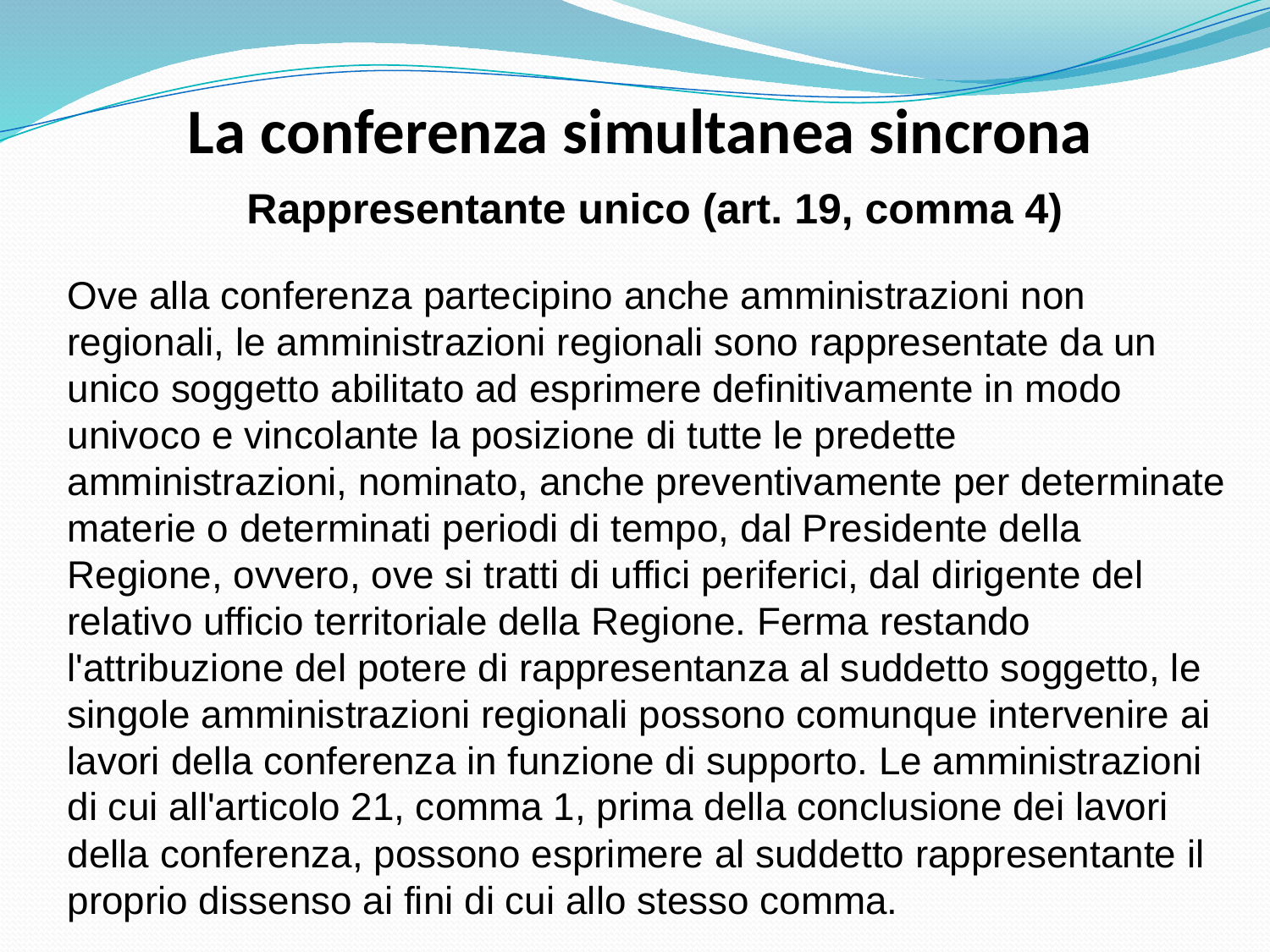

# La conferenza simultanea sincrona
Rappresentante unico (art. 19, comma 4)

Ove alla conferenza partecipino anche amministrazioni non regionali, le amministrazioni regionali sono rappresentate da un unico soggetto abilitato ad esprimere definitivamente in modo univoco e vincolante la posizione di tutte le predette amministrazioni, nominato, anche preventivamente per determinate materie o determinati periodi di tempo, dal Presidente della Regione, ovvero, ove si tratti di uffici periferici, dal dirigente del relativo ufficio territoriale della Regione. Ferma restando l'attribuzione del potere di rappresentanza al suddetto soggetto, le singole amministrazioni regionali possono comunque intervenire ai lavori della conferenza in funzione di supporto. Le amministrazioni di cui all'articolo 21, comma 1, prima della conclusione dei lavori della conferenza, possono esprimere al suddetto rappresentante il proprio dissenso ai fini di cui allo stesso comma.